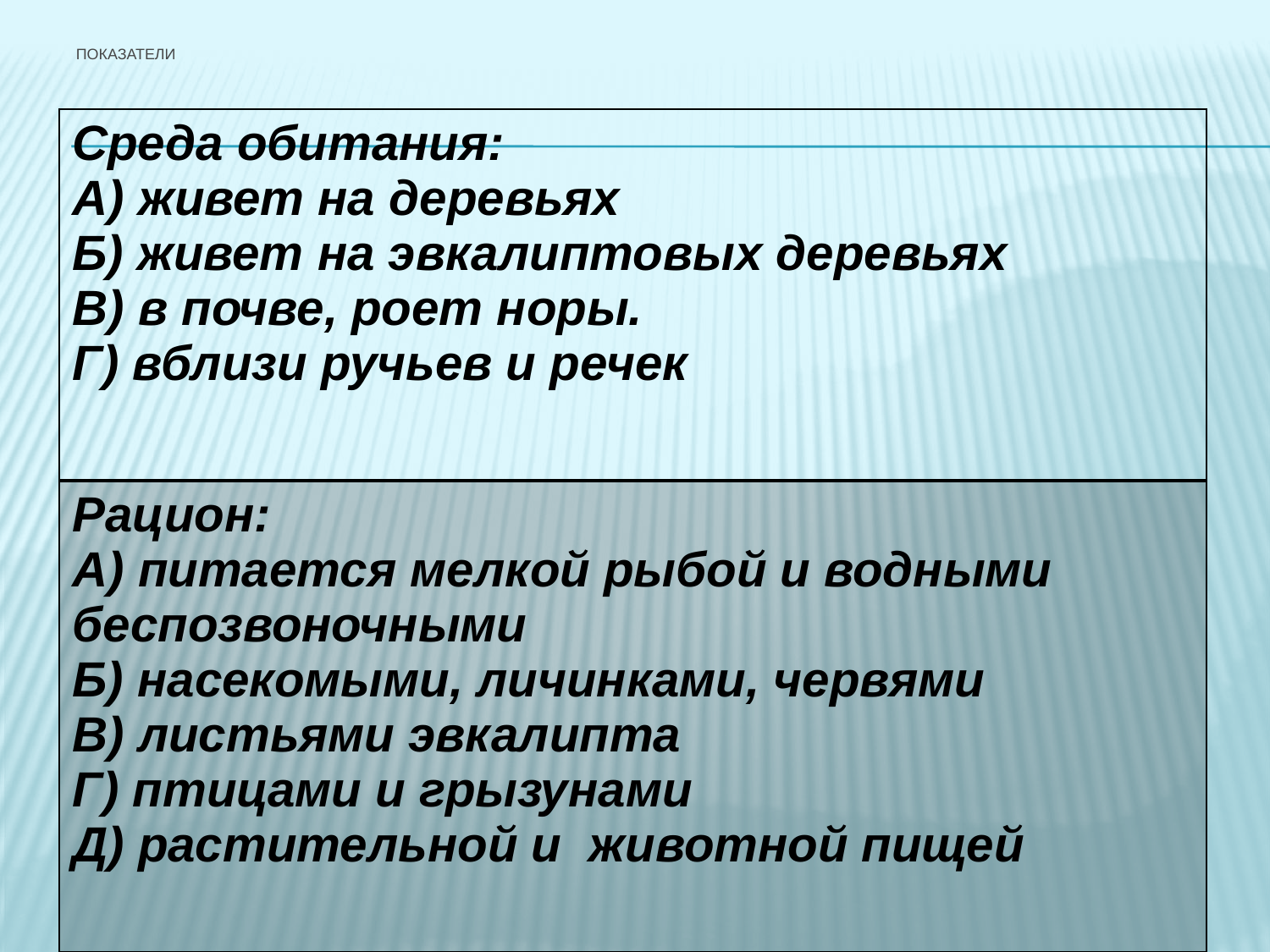

# Показатели
| Среда обитания: А) живет на деревьях Б) живет на эвкалиптовых деревьях В) в почве, роет норы. Г) вблизи ручьев и речек |
| --- |
| Рацион: А) питается мелкой рыбой и водными беспозвоночными Б) насекомыми, личинками, червями В) листьями эвкалипта Г) птицами и грызунами Д) растительной и животной пищей |